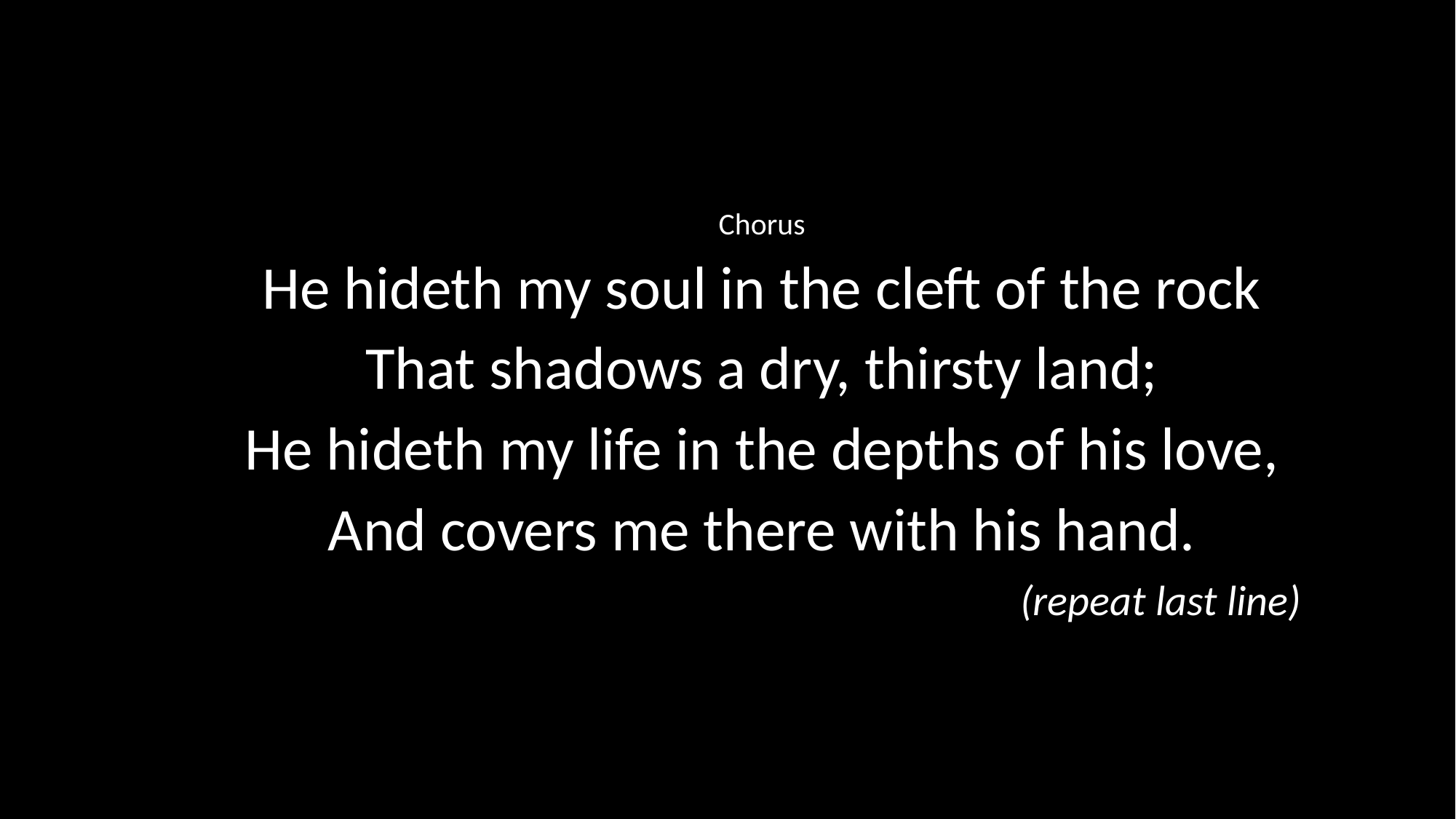

Chorus
He hideth my soul in the cleft of the rock
That shadows a dry, thirsty land;
He hideth my life in the depths of his love,
And covers me there with his hand.
(repeat last line)